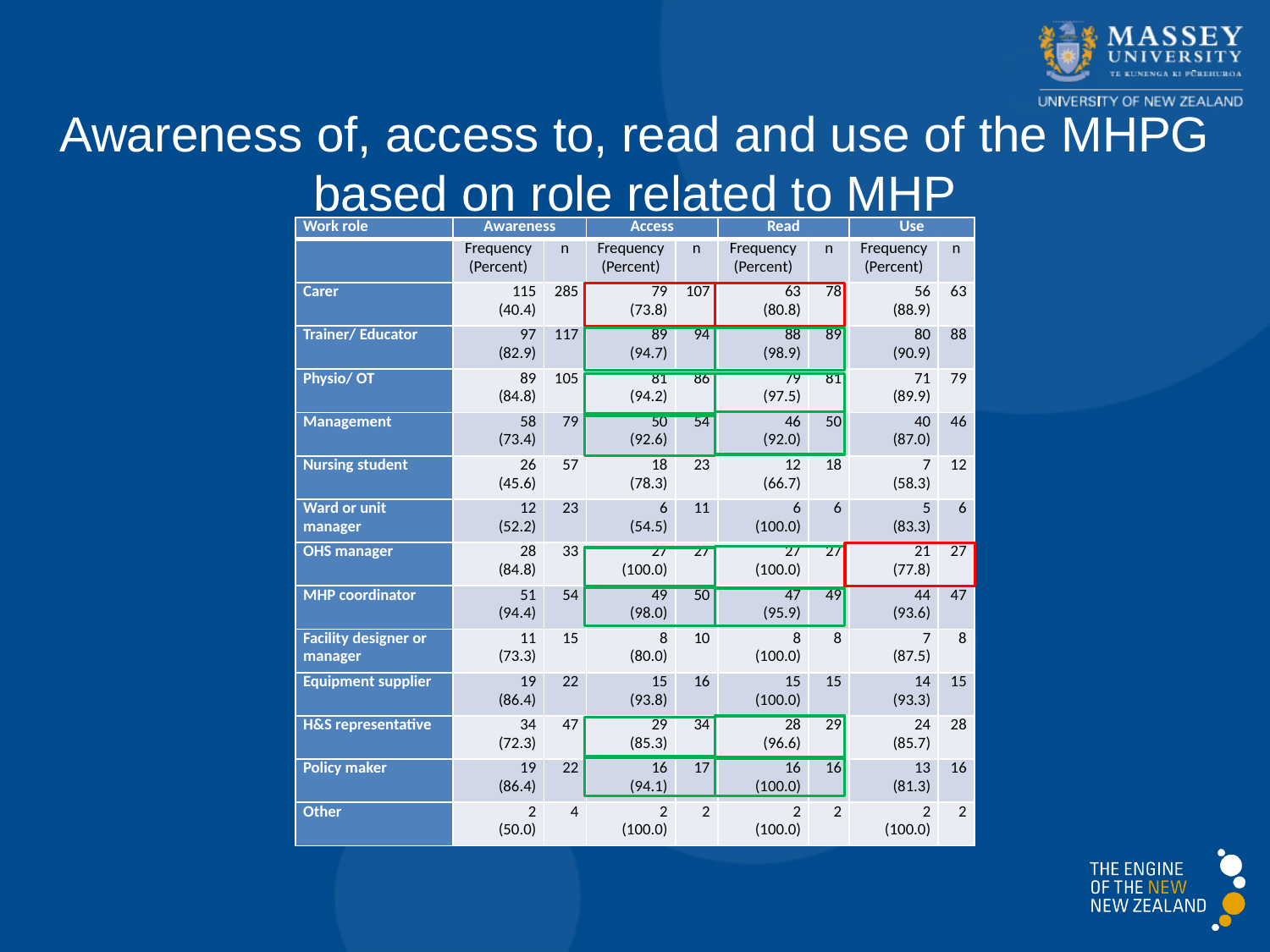

Awareness of, access to, read and use of the MHPG based on role related to MHP
| Work role | Awareness |  | Access |  | Read |  | Use |  |
| --- | --- | --- | --- | --- | --- | --- | --- | --- |
|  | Frequency (Percent) | n | Frequency (Percent) | n | Frequency (Percent) | n | Frequency (Percent) | n |
| Carer | 115 (40.4) | 285 | 79 (73.8) | 107 | 63 (80.8) | 78 | 56 (88.9) | 63 |
| Trainer/ Educator | 97 (82.9) | 117 | 89 (94.7) | 94 | 88 (98.9) | 89 | 80 (90.9) | 88 |
| Physio/ OT | 89 (84.8) | 105 | 81 (94.2) | 86 | 79 (97.5) | 81 | 71 (89.9) | 79 |
| Management | 58 (73.4) | 79 | 50 (92.6) | 54 | 46 (92.0) | 50 | 40 (87.0) | 46 |
| Nursing student | 26 (45.6) | 57 | 18 (78.3) | 23 | 12 (66.7) | 18 | 7 (58.3) | 12 |
| Ward or unit manager | 12 (52.2) | 23 | 6 (54.5) | 11 | 6 (100.0) | 6 | 5 (83.3) | 6 |
| OHS manager | 28 (84.8) | 33 | 27 (100.0) | 27 | 27 (100.0) | 27 | 21 (77.8) | 27 |
| MHP coordinator | 51 (94.4) | 54 | 49 (98.0) | 50 | 47 (95.9) | 49 | 44 (93.6) | 47 |
| Facility designer or manager | 11 (73.3) | 15 | 8 (80.0) | 10 | 8 (100.0) | 8 | 7 (87.5) | 8 |
| Equipment supplier | 19 (86.4) | 22 | 15 (93.8) | 16 | 15 (100.0) | 15 | 14 (93.3) | 15 |
| H&S representative | 34 (72.3) | 47 | 29 (85.3) | 34 | 28 (96.6) | 29 | 24 (85.7) | 28 |
| Policy maker | 19 (86.4) | 22 | 16 (94.1) | 17 | 16 (100.0) | 16 | 13 (81.3) | 16 |
| Other | 2 (50.0) | 4 | 2 (100.0) | 2 | 2 (100.0) | 2 | 2 (100.0) | 2 |